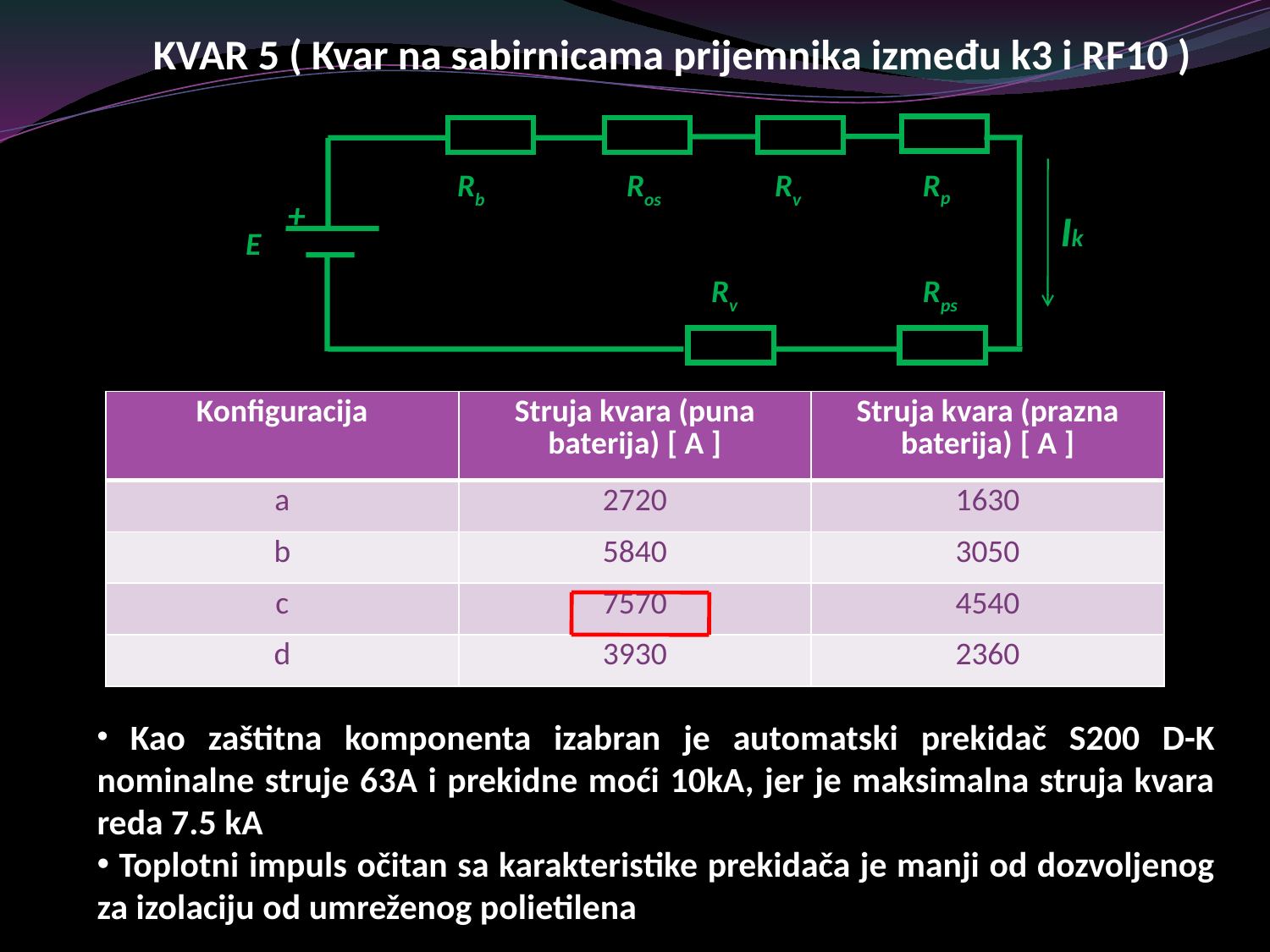

KVAR 5 ( Kvar na sabirnicama prijemnika između k3 i RF10 )

Rv
Rps

Rb
Ros
Rv
Rp
+
Ik
E

| Konfiguracija | Struja kvara (puna baterija) [ A ] | Struja kvara (prazna baterija) [ A ] |
| --- | --- | --- |
| a | 2720 | 1630 |
| b | 5840 | 3050 |
| c | 7570 | 4540 |
| d | 3930 | 2360 |
 Kao zaštitna komponenta izabran je automatski prekidač S200 D-K nominalne struje 63A i prekidne moći 10kA, jer je maksimalna struja kvara reda 7.5 kA
 Toplotni impuls očitan sa karakteristike prekidača je manji od dozvoljenog za izolaciju od umreženog polietilena